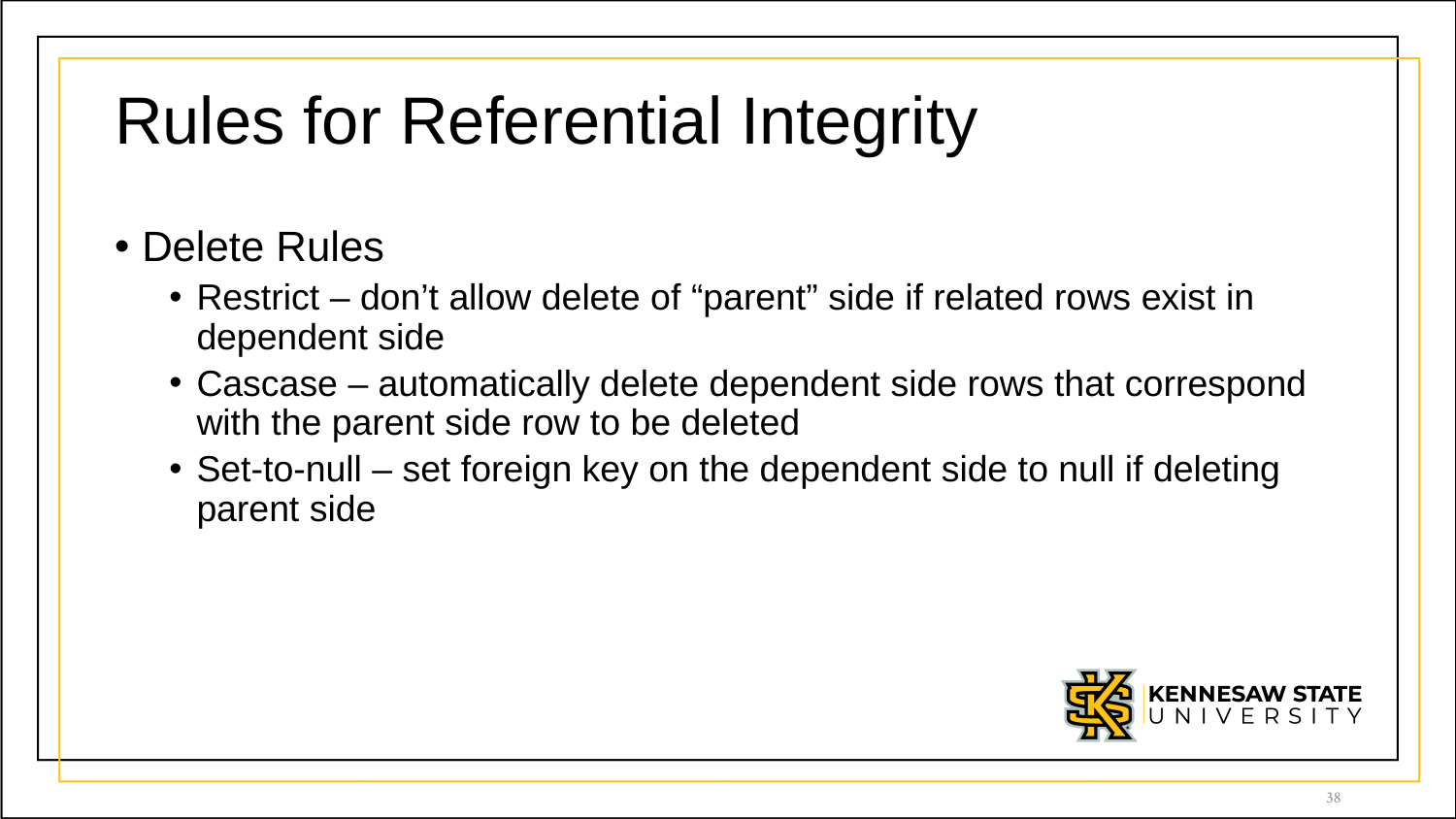

# Rules for Referential Integrity
Delete Rules
Restrict – don’t allow delete of “parent” side if related rows exist in dependent side
Cascase – automatically delete dependent side rows that correspond with the parent side row to be deleted
Set-to-null – set foreign key on the dependent side to null if deleting parent side
38